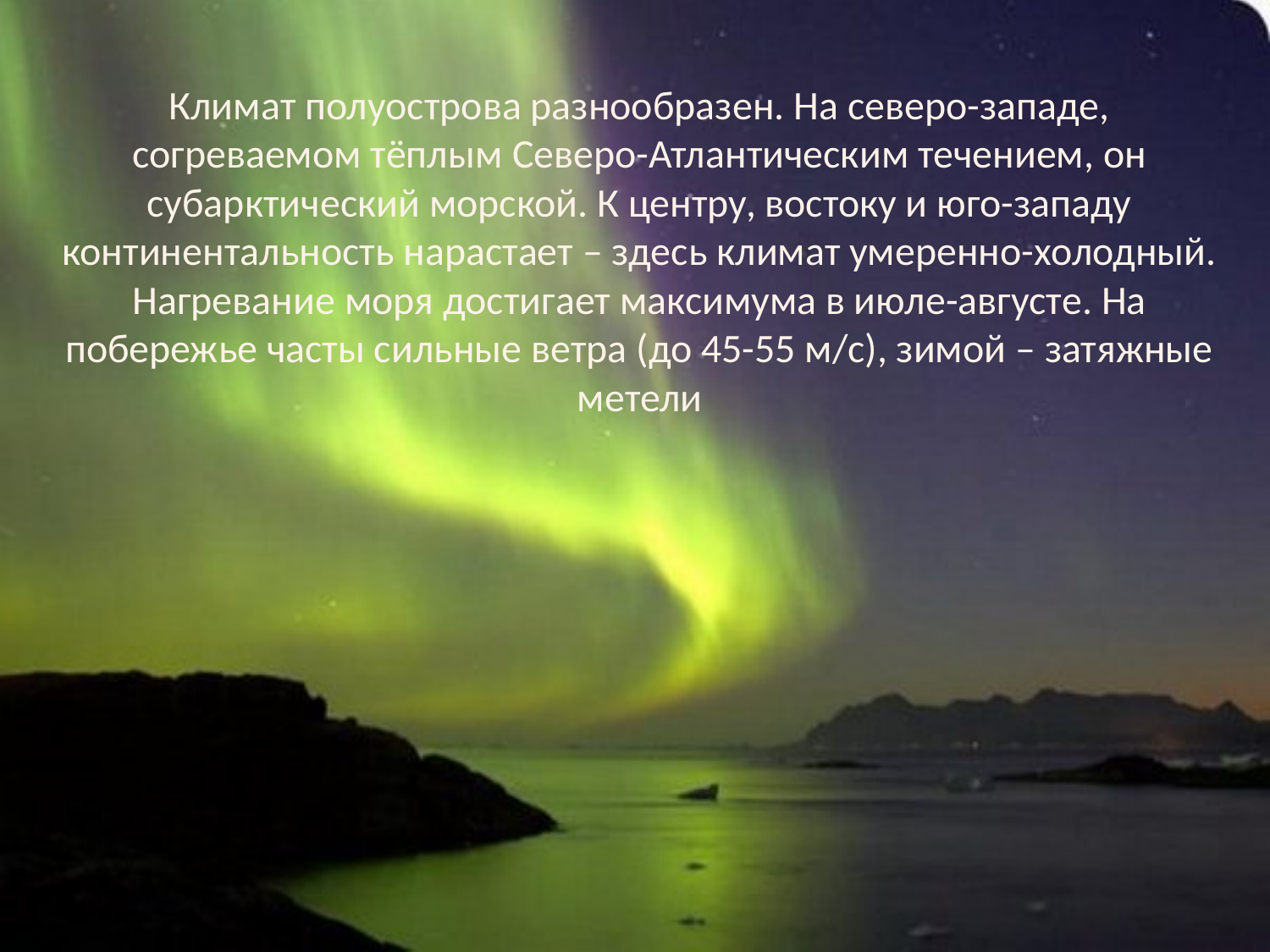

# Климат полуострова разнообразен. На северо-западе, согреваемом тёплым Северо-Атлантическим течением, он субарктический морской. К центру, востоку и юго-западу континентальность нарастает – здесь климат умеренно-холодный. Нагревание моря достигает максимума в июле-августе. На побережье часты сильные ветра (до 45-55 м/с), зимой – затяжные метели